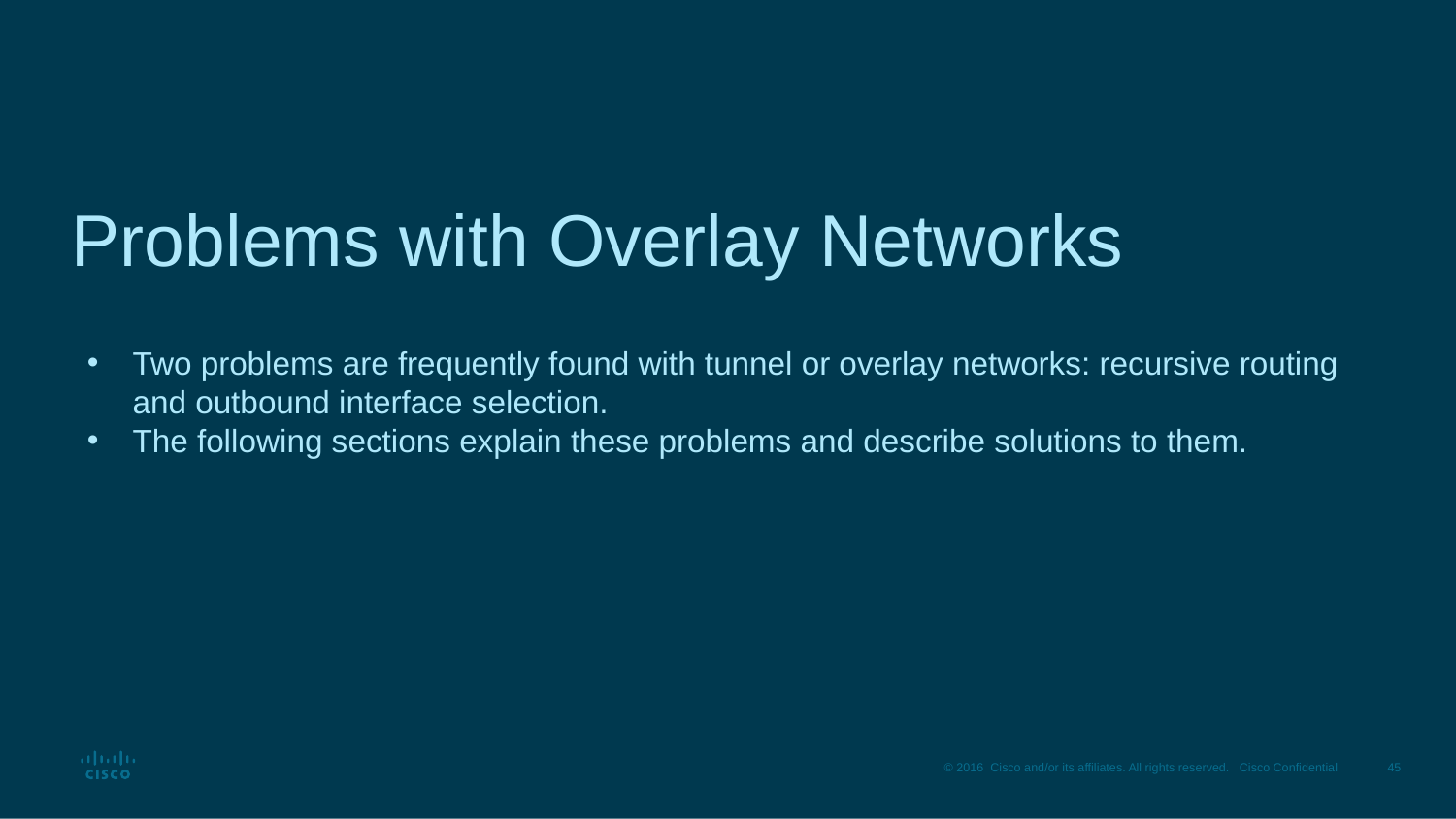

# Problems with Overlay Networks
Two problems are frequently found with tunnel or overlay networks: recursive routing and outbound interface selection.
The following sections explain these problems and describe solutions to them.